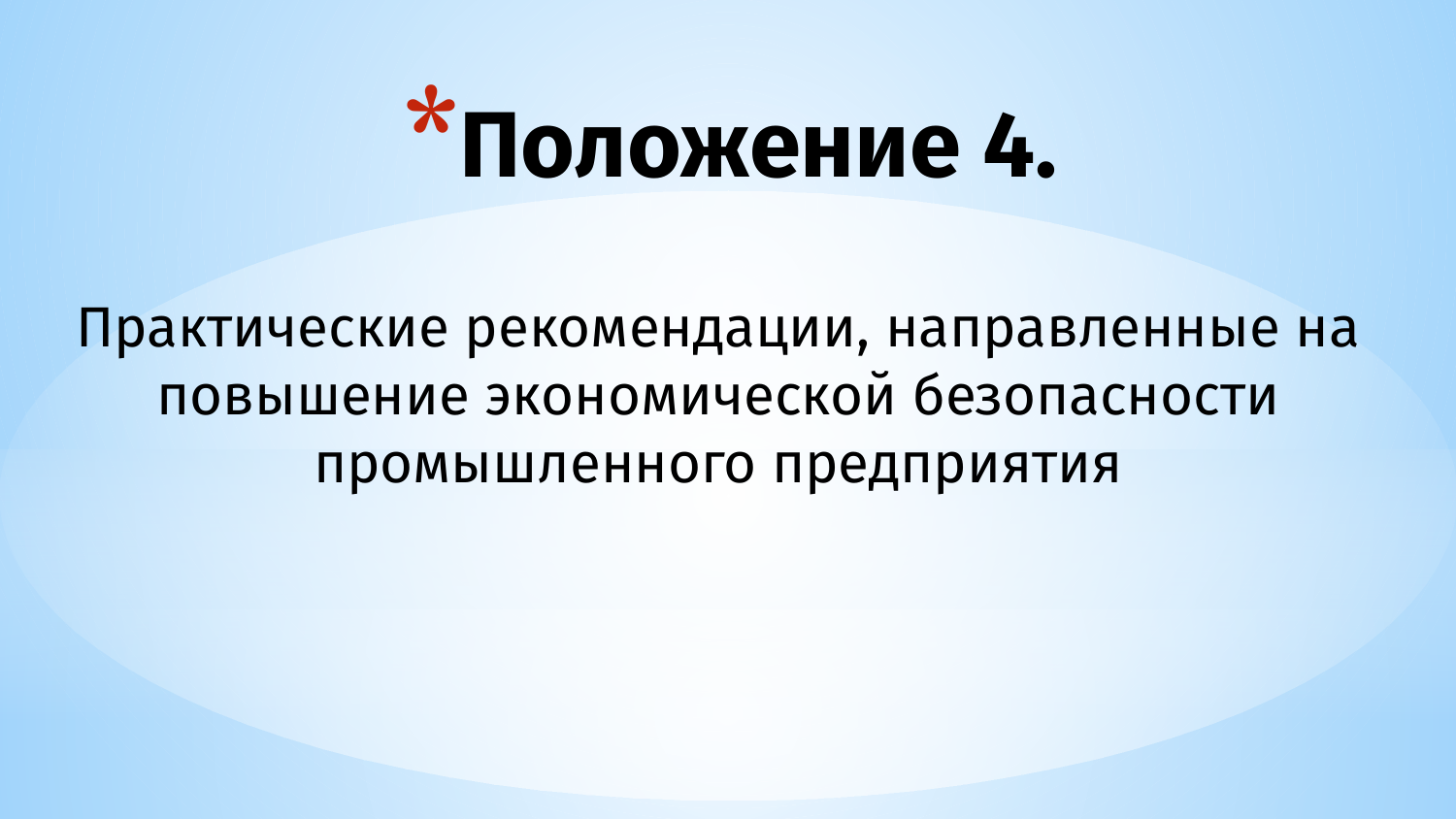

# Положение 4.
Практические рекомендации, направленные на повышение экономической безопасности промышленного предприятия